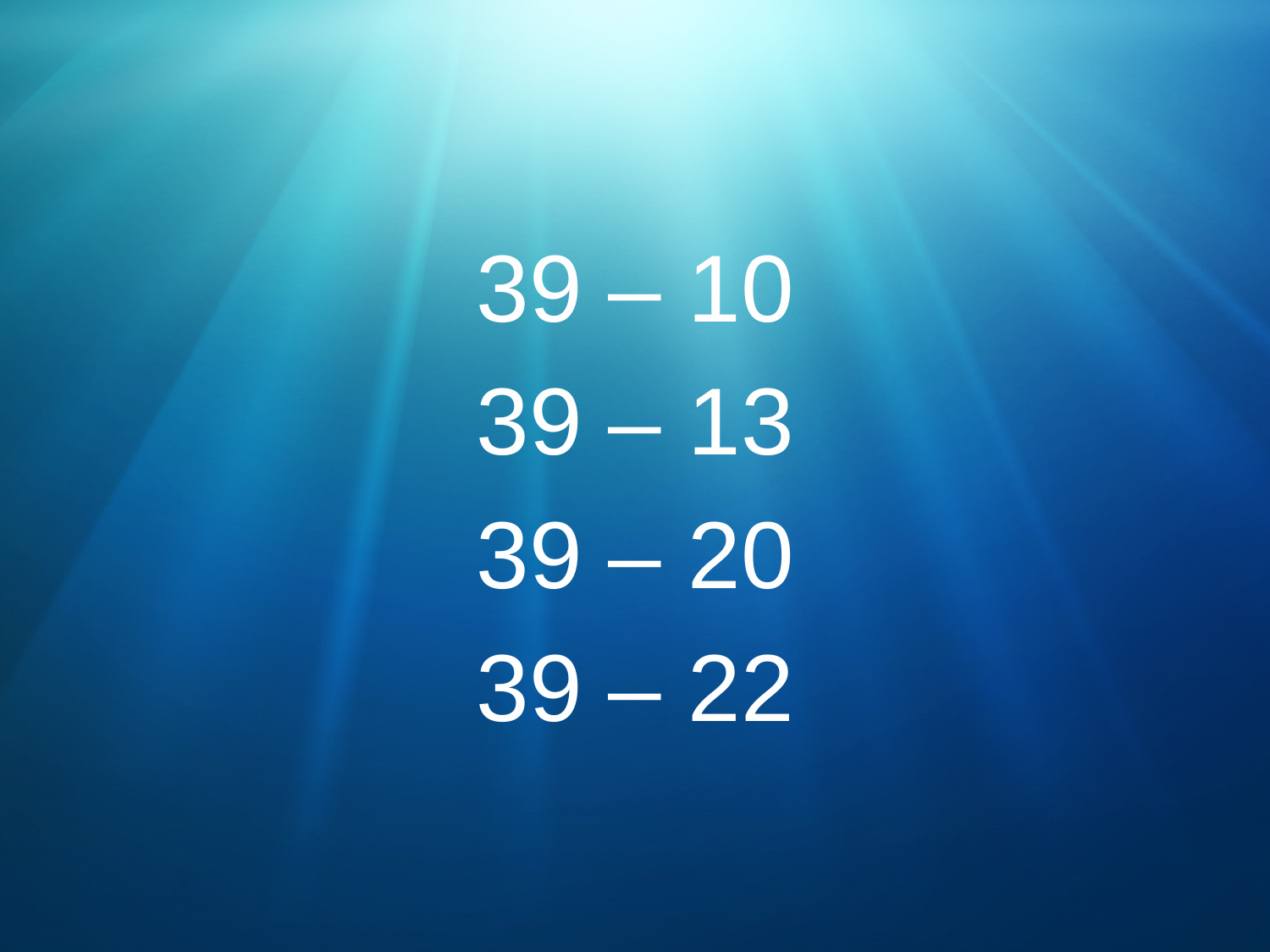

39 – 10
39 – 13
39 – 20
39 – 22